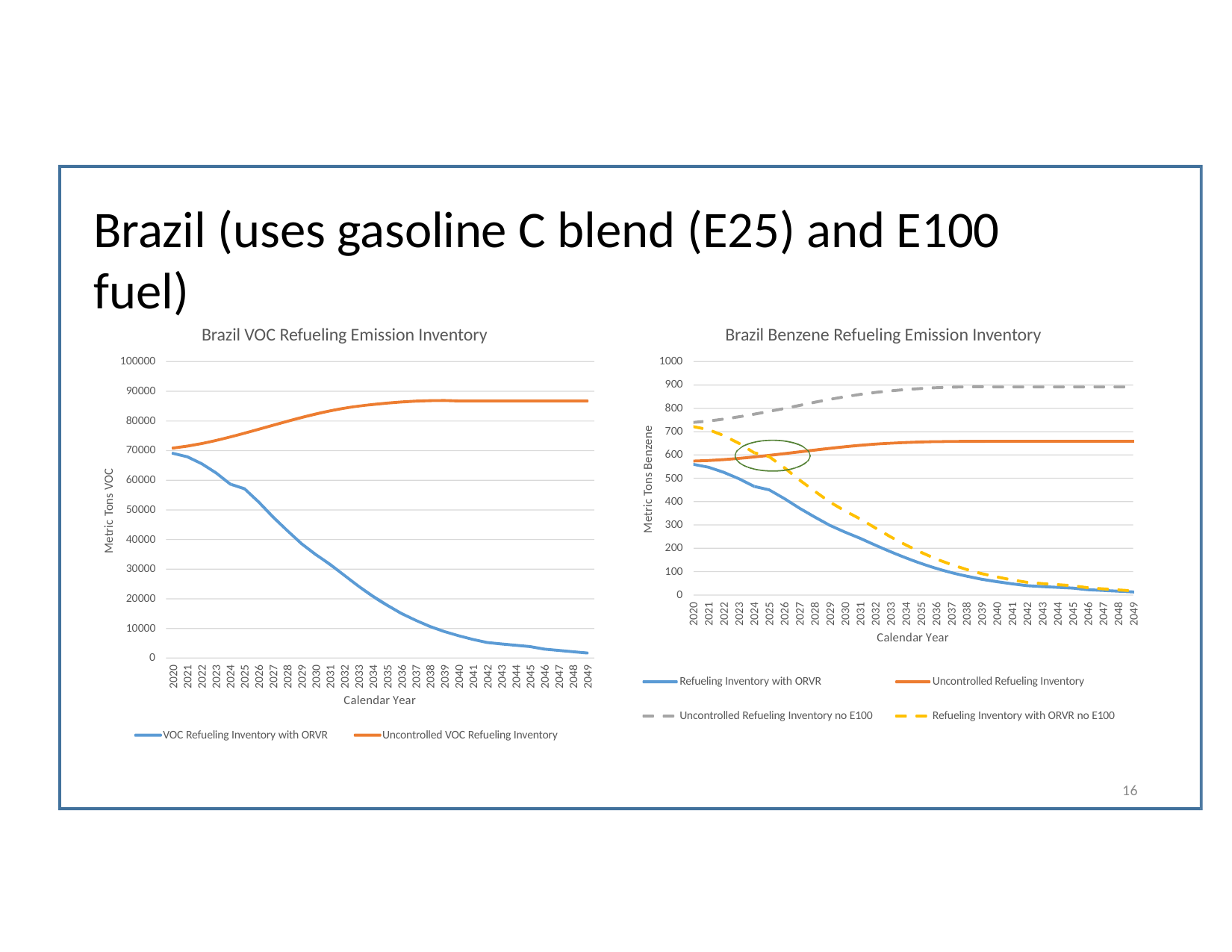

# Brazil (uses gasoline C blend (E25) and E100 fuel)
Brazil VOC Refueling Emission Inventory
Brazil Benzene Refueling Emission Inventory
100000
1000

900
90000

800

80000
Metric Tons Benzene
700
70000
600
Metric Tons VOC
500
60000
400
50000
300
40000
200
30000
100
0
20000
2020
2021
2022
2023
2024
2025
2026
2027
2028
2029
2030
2031
2032
2033
2034
2035
2036
2037
2038
2039
2040
2041
2042
2043
2044
2045
2046
2047
2048
2049
10000
Calendar Year
0
2020
2021
2022
2023
2024
2025
2026
2027
2028
2029
2030
2031
2032
2033
2034
2035
2036
2037
2038
2039
2040
2041
2042
2043
2044
2045
2046
2047
2048
2049
Refueling Inventory with ORVR
Uncontrolled Refueling Inventory

Calendar Year
Uncontrolled Refueling Inventory no E100
Refueling Inventory with ORVR no E100

VOC Refueling Inventory with ORVR
Uncontrolled VOC Refueling Inventory

16